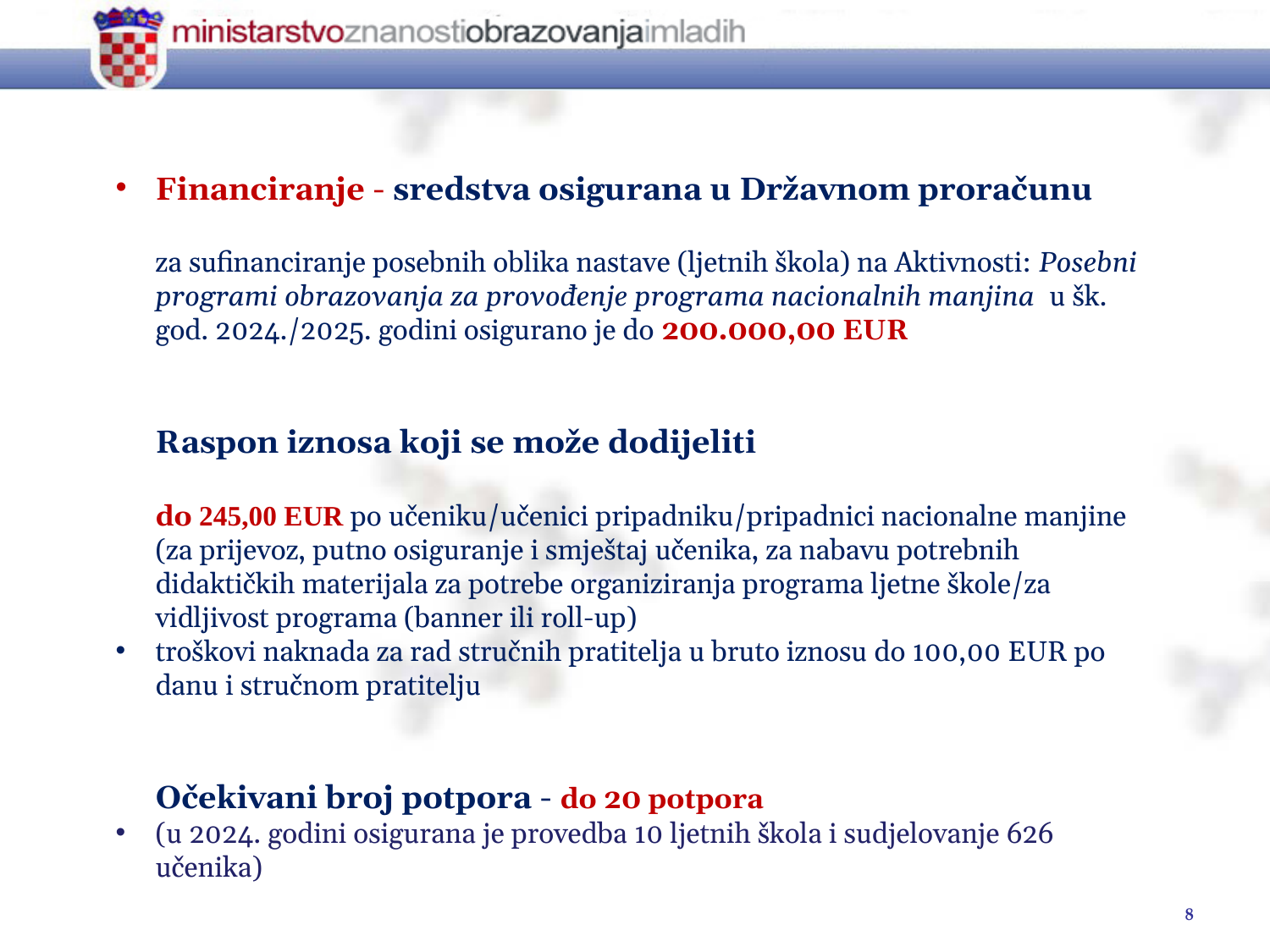

Financiranje - sredstva osigurana u Državnom proračunu
za sufinanciranje posebnih oblika nastave (ljetnih škola) na Aktivnosti: Posebni programi obrazovanja za provođenje programa nacionalnih manjina  u šk. god. 2024./2025. godini osigurano je do 200.000,00 EUR
Raspon iznosa koji se može dodijeliti
do 245,00 EUR po učeniku/učenici pripadniku/pripadnici nacionalne manjine (za prijevoz, putno osiguranje i smještaj učenika, za nabavu potrebnih didaktičkih materijala za potrebe organiziranja programa ljetne škole/za vidljivost programa (banner ili roll-up)
troškovi naknada za rad stručnih pratitelja u bruto iznosu do 100,00 EUR po danu i stručnom pratitelju
Očekivani broj potpora - do 20 potpora
(u 2024. godini osigurana je provedba 10 ljetnih škola i sudjelovanje 626 učenika)
8